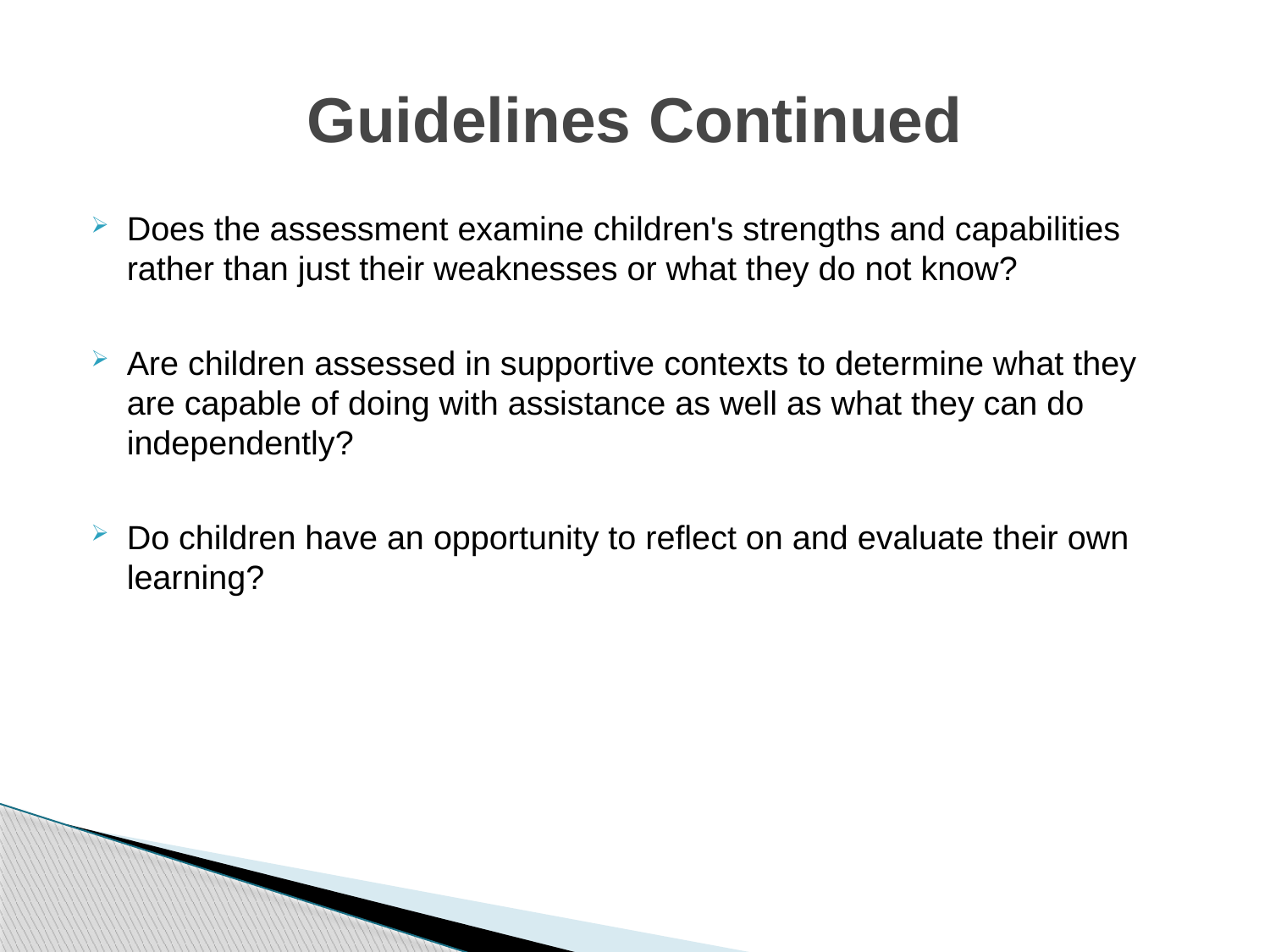

# Guidelines Continued
Does the assessment examine children's strengths and capabilities rather than just their weaknesses or what they do not know?

Are children assessed in supportive contexts to determine what they are capable of doing with assistance as well as what they can do independently?

Do children have an opportunity to reflect on and evaluate their own learning?